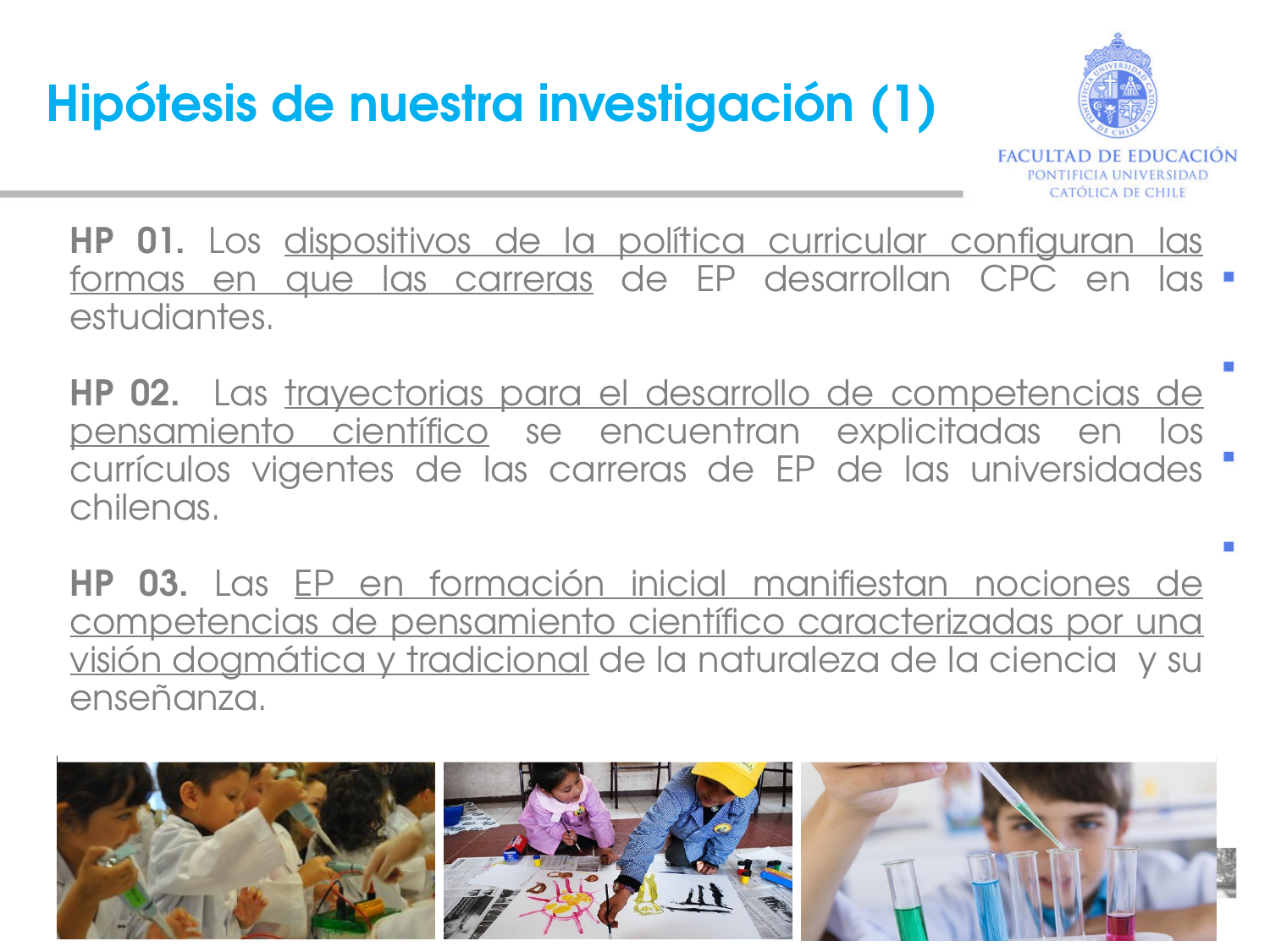

Hipótesis de nuestra investigación (1)
HP 01. Los dispositivos de la política curricular configuran las formas en que las carreras de EP desarrollan CPC en las estudiantes.

HP 02.  Las trayectorias para el desarrollo de competencias de pensamiento científico se encuentran explicitadas en los currículos vigentes de las carreras de EP de las universidades chilenas.

HP 03. Las EP en formación inicial manifiestan nociones de competencias de pensamiento científico caracterizadas por una visión dogmática y tradicional de la naturaleza de la ciencia  y su enseñanza.